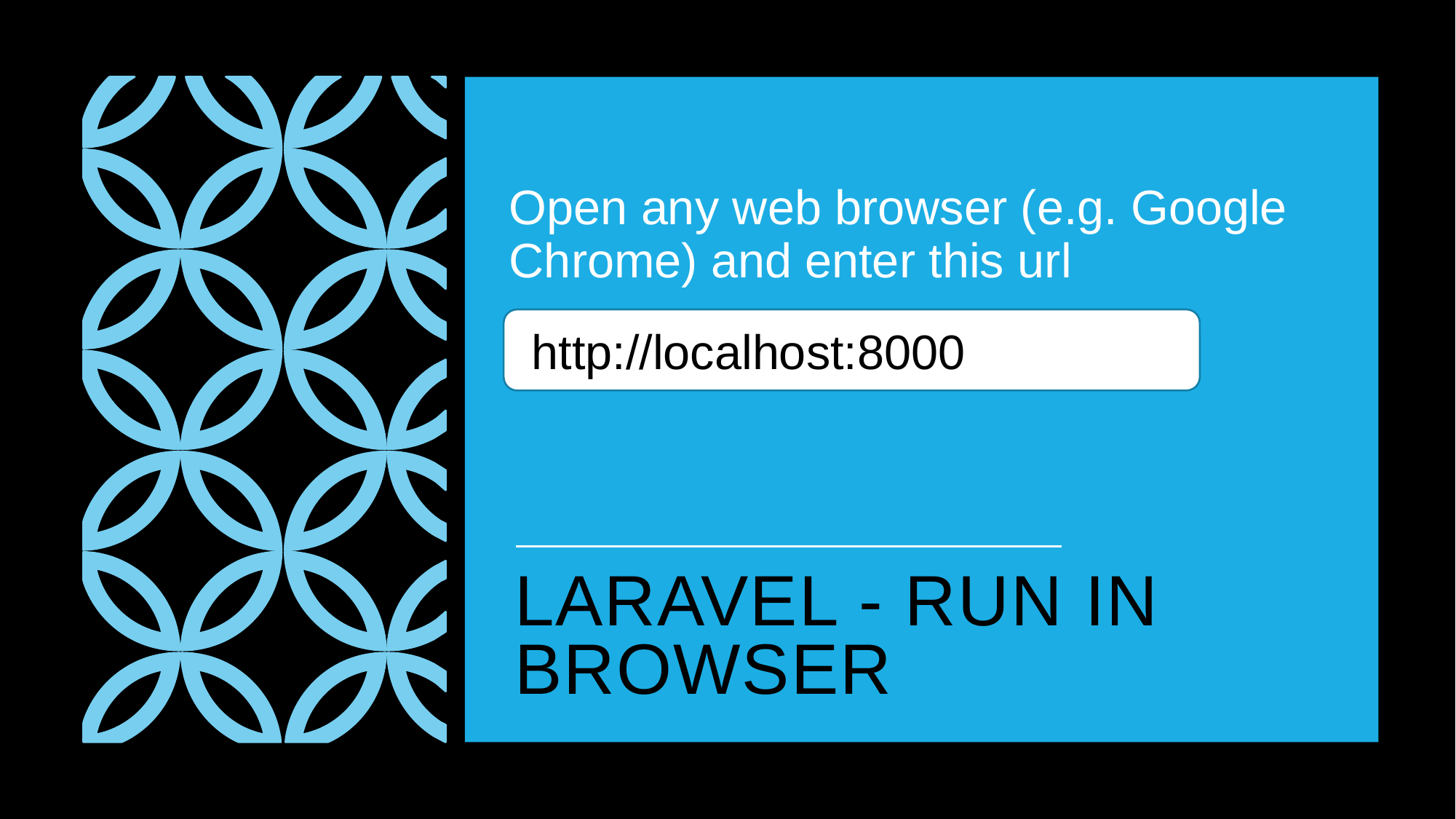

Open any web browser (e.g. Google Chrome) and enter this url

 http://localhost:8000
# LARAVEL - RUN IN BROWSER